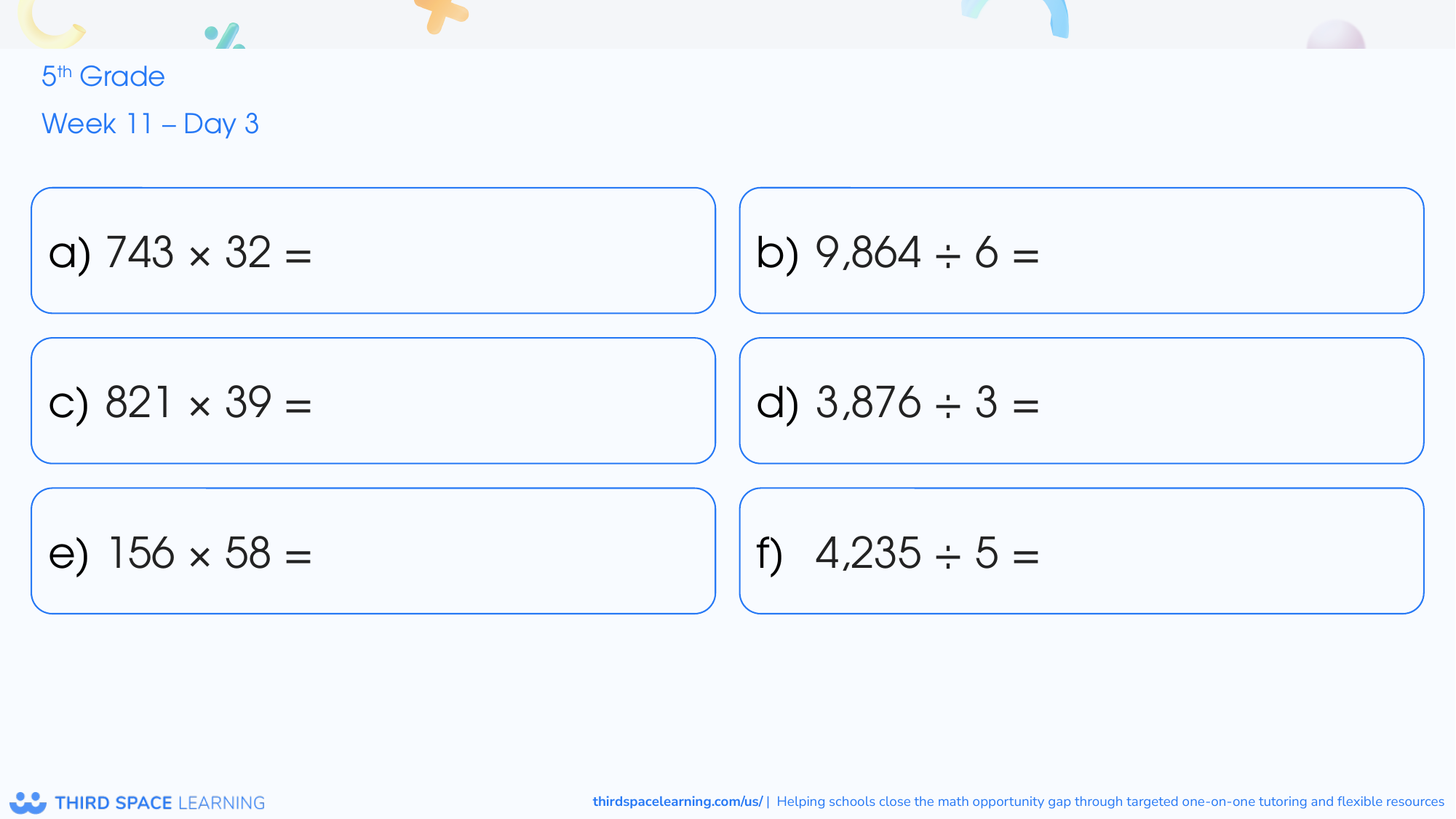

5th Grade
Week 11 – Day 3
743 × 32 =
9,864 ÷ 6 =
821 × 39 =
3,876 ÷ 3 =
156 × 58 =
4,235 ÷ 5 =